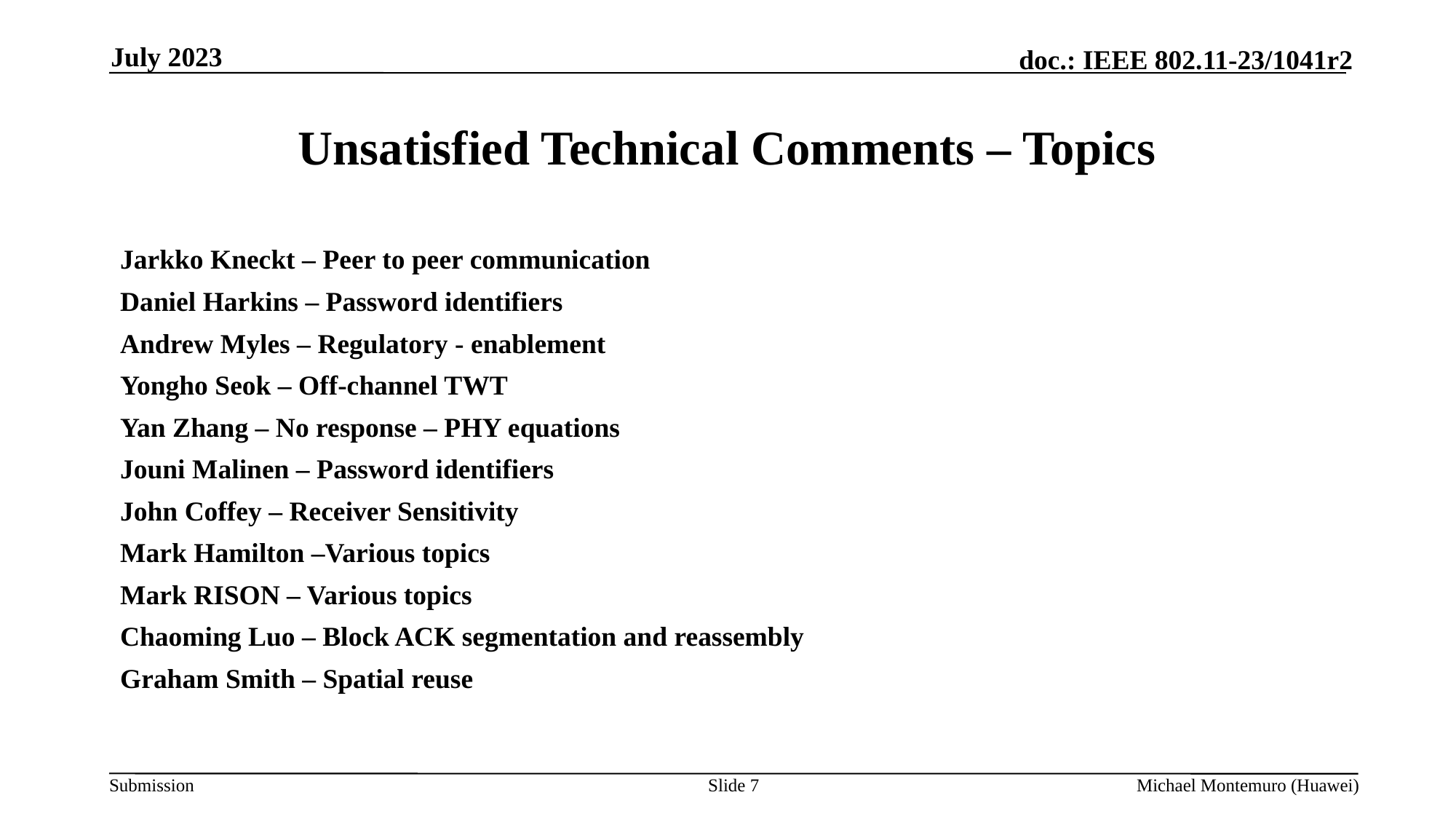

July 2023
# Unsatisfied Technical Comments – Topics
Jarkko Kneckt – Peer to peer communication
Daniel Harkins – Password identifiers
Andrew Myles – Regulatory - enablement
Yongho Seok – Off-channel TWT
Yan Zhang – No response – PHY equations
Jouni Malinen – Password identifiers
John Coffey – Receiver Sensitivity
Mark Hamilton –Various topics
Mark RISON – Various topics
Chaoming Luo – Block ACK segmentation and reassembly
Graham Smith – Spatial reuse

Slide 7
Michael Montemuro (Huawei)